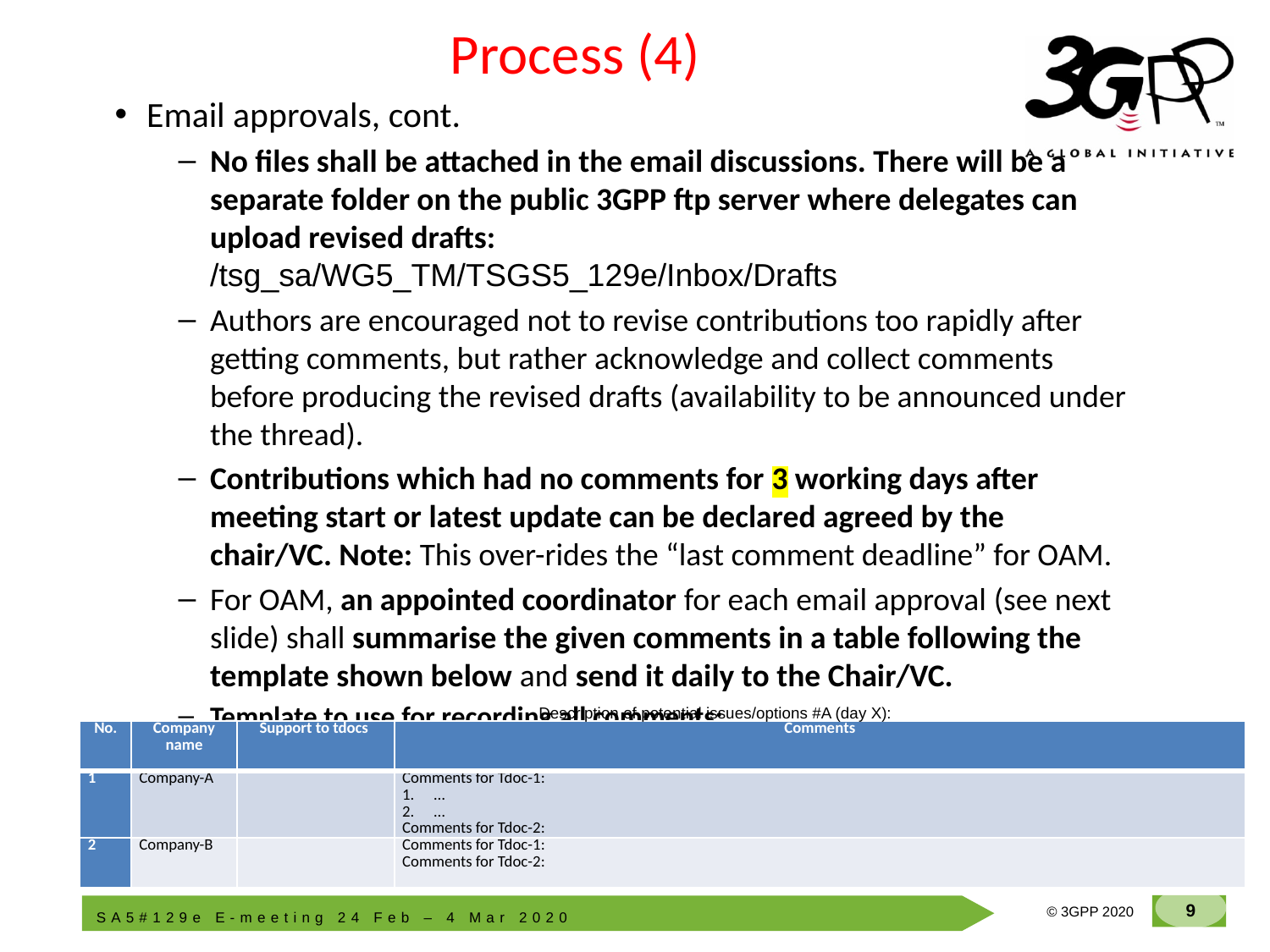

# Process (4)
Email approvals, cont.
No files shall be attached in the email discussions. There will be a separate folder on the public 3GPP ftp server where delegates can upload revised drafts: /tsg_sa/WG5_TM/TSGS5_129e/Inbox/Drafts
Authors are encouraged not to revise contributions too rapidly after getting comments, but rather acknowledge and collect comments before producing the revised drafts (availability to be announced under the thread).
Contributions which had no comments for 3 working days after meeting start or latest update can be declared agreed by the chair/VC. Note: This over-rides the “last comment deadline” for OAM.
For OAM, an appointed coordinator for each email approval (see next slide) shall summarise the given comments in a table following the template shown below and send it daily to the Chair/VC.
Template to use for recording all comments:

Description of potential issues/options #A (day X):

| No. | Company name | Support to tdocs | Comments |
| --- | --- | --- | --- |
| 1 | Company-A |  | Comments for Tdoc-1: … … Comments for Tdoc-2: |
| 2 | Company-B |  | Comments for Tdoc-1: Comments for Tdoc-2: |